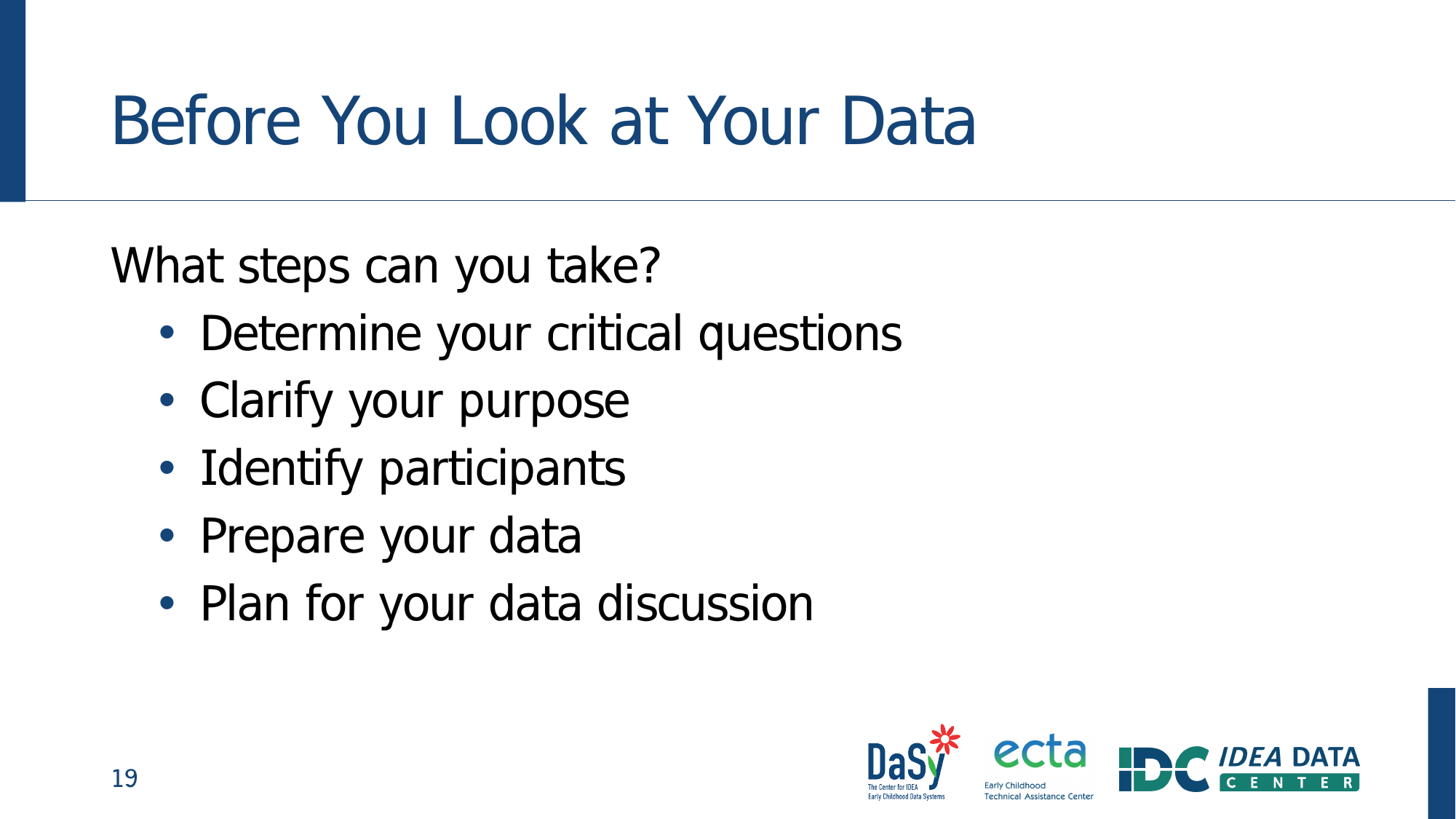

# Before You Look at Your Data
What steps can you take?
Determine your critical questions
Clarify your purpose
Identify participants
Prepare your data
Plan for your data discussion